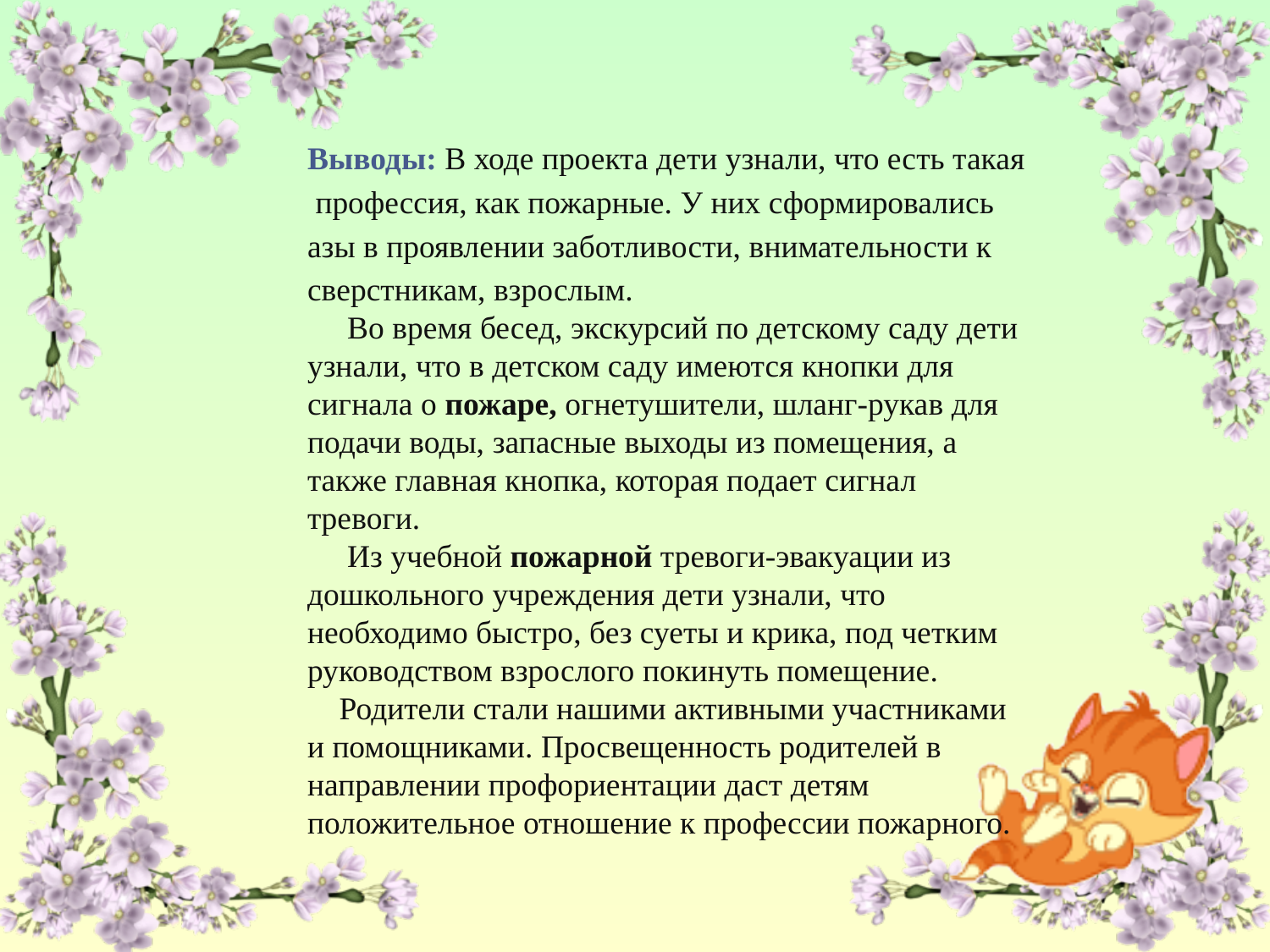

#
Выводы: В ходе проекта дети узнали, что есть такая  профессия, как пожарные. У них сформировались азы в проявлении заботливости, внимательности к сверстникам, взрослым.
 Во время бесед, экскурсий по детскому саду дети узнали, что в детском саду имеются кнопки для сигнала о пожаре, огнетушители, шланг-рукав для подачи воды, запасные выходы из помещения, а также главная кнопка, которая подает сигнал тревоги.
 Из учебной пожарной тревоги-эвакуации из дошкольного учреждения дети узнали, что необходимо быстро, без суеты и крика, под четким руководством взрослого покинуть помещение.
Родители стали нашими активными участниками и помощниками. Просвещенность родителей в направлении профориентации даст детям положительное отношение к профессии пожарного.